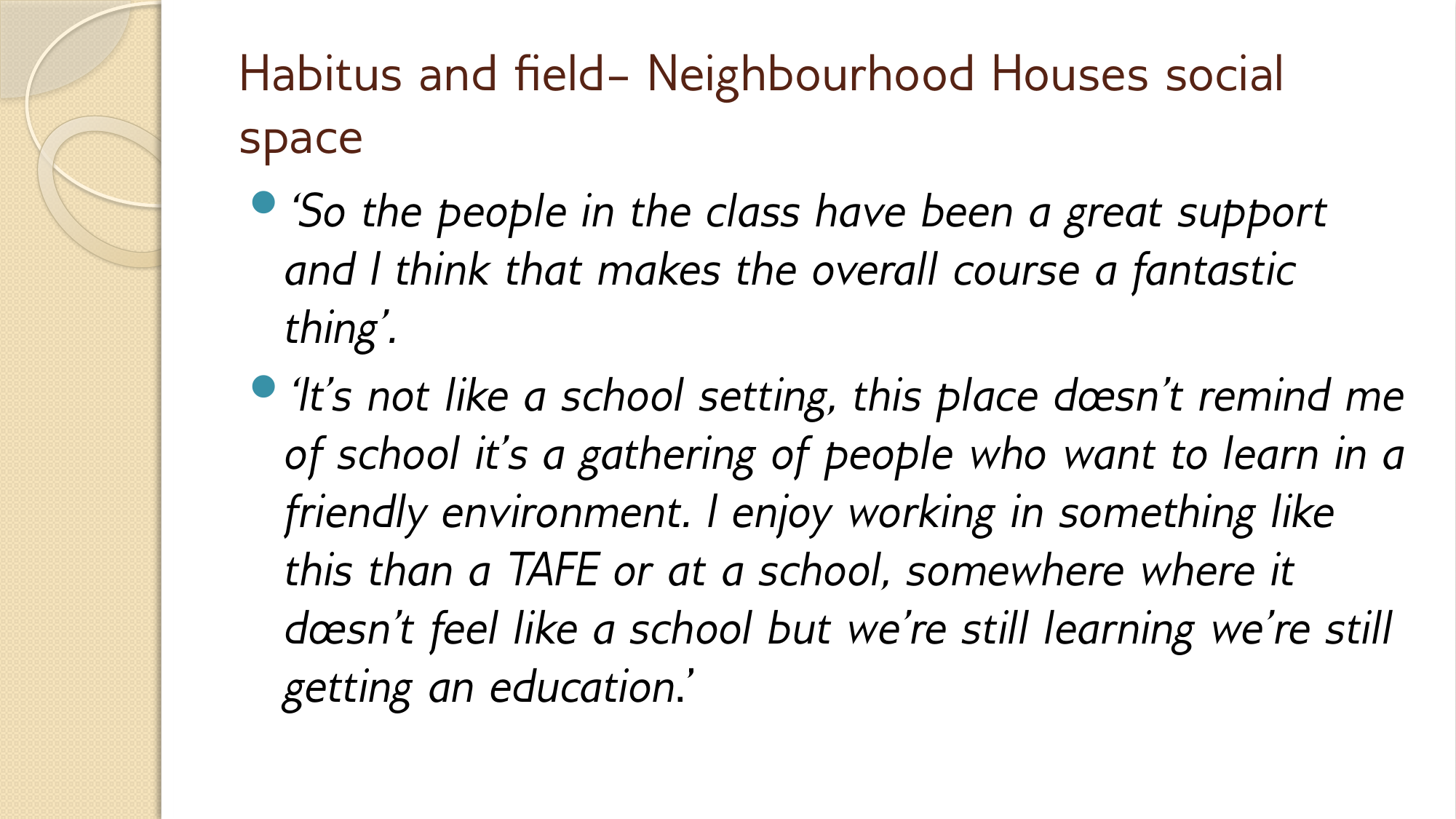

# Habitus and field– Neighbourhood Houses social space
‘So the people in the class have been a great support and I think that makes the overall course a fantastic thing’.
‘It’s not like a school setting, this place doesn’t remind me of school it’s a gathering of people who want to learn in a friendly environment. I enjoy working in something like this than a TAFE or at a school, somewhere where it doesn’t feel like a school but we’re still learning we’re still getting an education.’